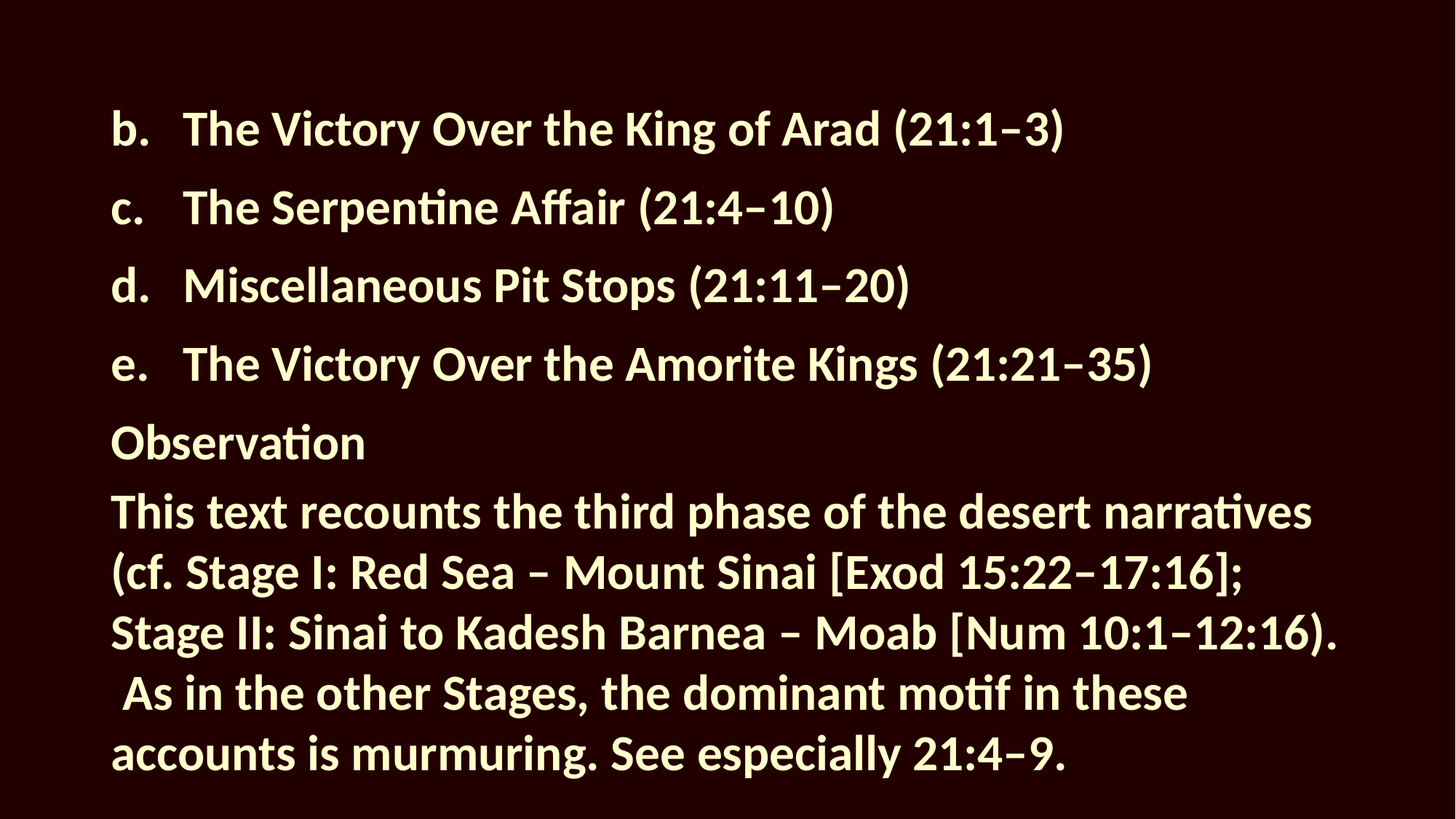

b.	The Victory Over the King of Arad (21:1–3)
c.	The Serpentine Affair (21:4–10)
d.	Miscellaneous Pit Stops (21:11–20)
e.	The Victory Over the Amorite Kings (21:21–35)
Observation
This text recounts the third phase of the desert narratives (cf. Stage I: Red Sea – Mount Sinai [Exod 15:22–17:16]; Stage II: Sinai to Kadesh Barnea – Moab [Num 10:1–12:16).  As in the other Stages, the dominant motif in these accounts is murmuring. See especially 21:4–9.